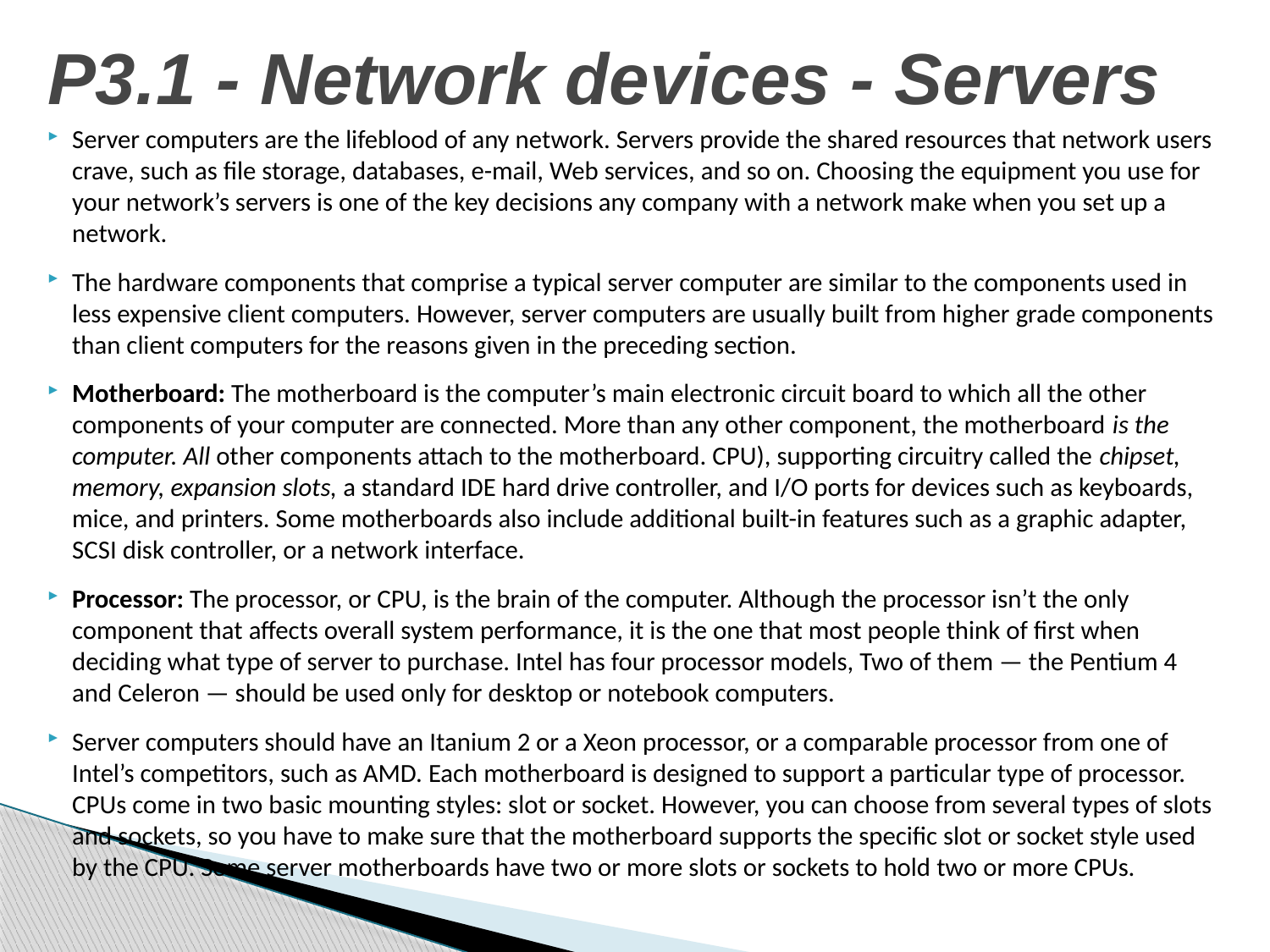

# P3.1 - Network devices - Servers
Server computers are the lifeblood of any network. Servers provide the shared resources that network users crave, such as file storage, databases, e-mail, Web services, and so on. Choosing the equipment you use for your network’s servers is one of the key decisions any company with a network make when you set up a network.
The hardware components that comprise a typical server computer are similar to the components used in less expensive client computers. However, server computers are usually built from higher grade components than client computers for the reasons given in the preceding section.
Motherboard: The motherboard is the computer’s main electronic circuit board to which all the other components of your computer are connected. More than any other component, the motherboard is the computer. All other components attach to the motherboard. CPU), supporting circuitry called the chipset, memory, expansion slots, a standard IDE hard drive controller, and I/O ports for devices such as keyboards, mice, and printers. Some motherboards also include additional built-in features such as a graphic adapter, SCSI disk controller, or a network interface.
Processor: The processor, or CPU, is the brain of the computer. Although the processor isn’t the only component that affects overall system performance, it is the one that most people think of first when deciding what type of server to purchase. Intel has four processor models, Two of them — the Pentium 4 and Celeron — should be used only for desktop or notebook computers.
Server computers should have an Itanium 2 or a Xeon processor, or a comparable processor from one of Intel’s competitors, such as AMD. Each motherboard is designed to support a particular type of processor. CPUs come in two basic mounting styles: slot or socket. However, you can choose from several types of slots and sockets, so you have to make sure that the motherboard supports the specific slot or socket style used by the CPU. Some server motherboards have two or more slots or sockets to hold two or more CPUs.